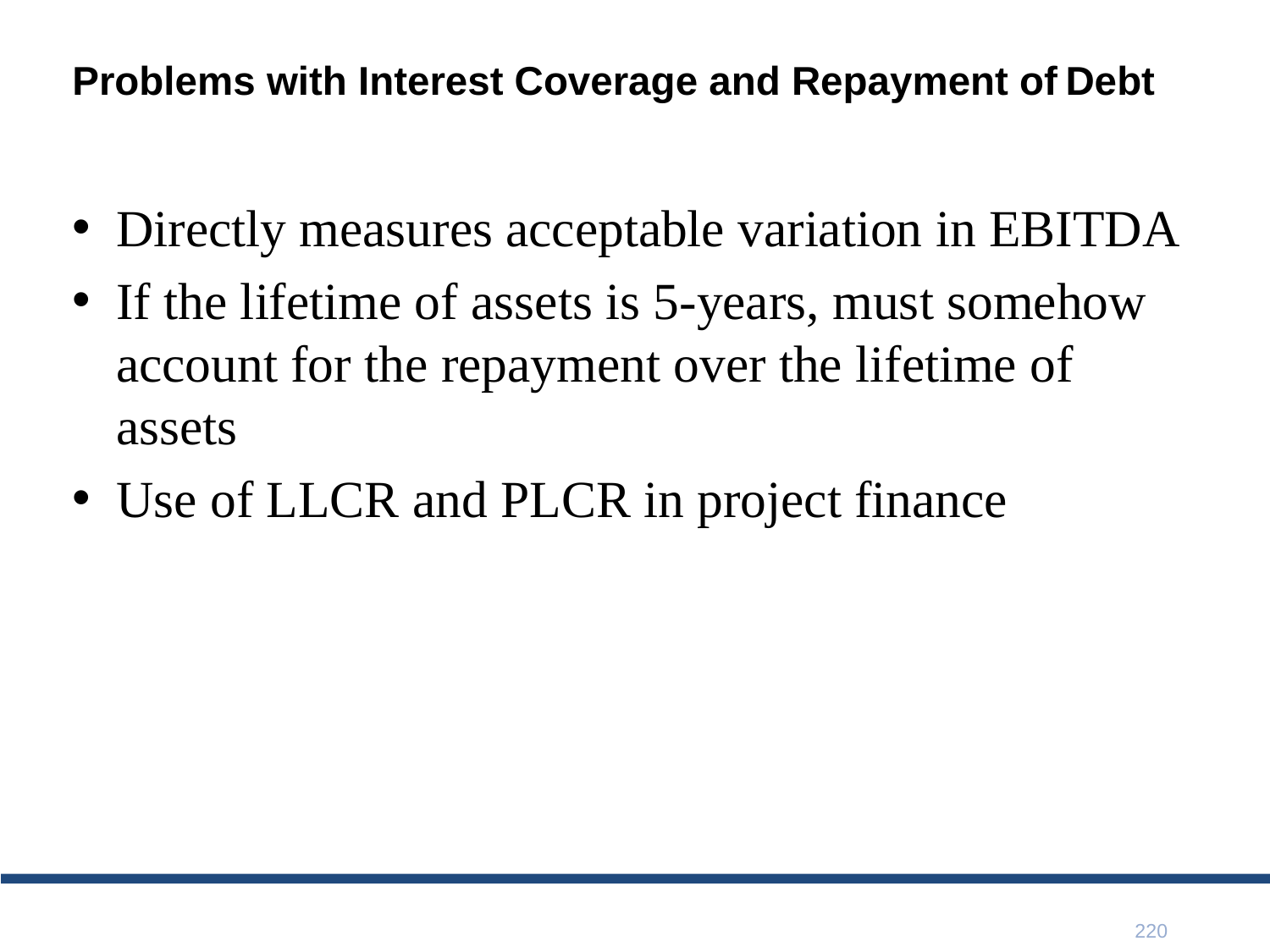

# Problems with Interest Coverage and Repayment of Debt
Directly measures acceptable variation in EBITDA
If the lifetime of assets is 5-years, must somehow account for the repayment over the lifetime of assets
Use of LLCR and PLCR in project finance

220